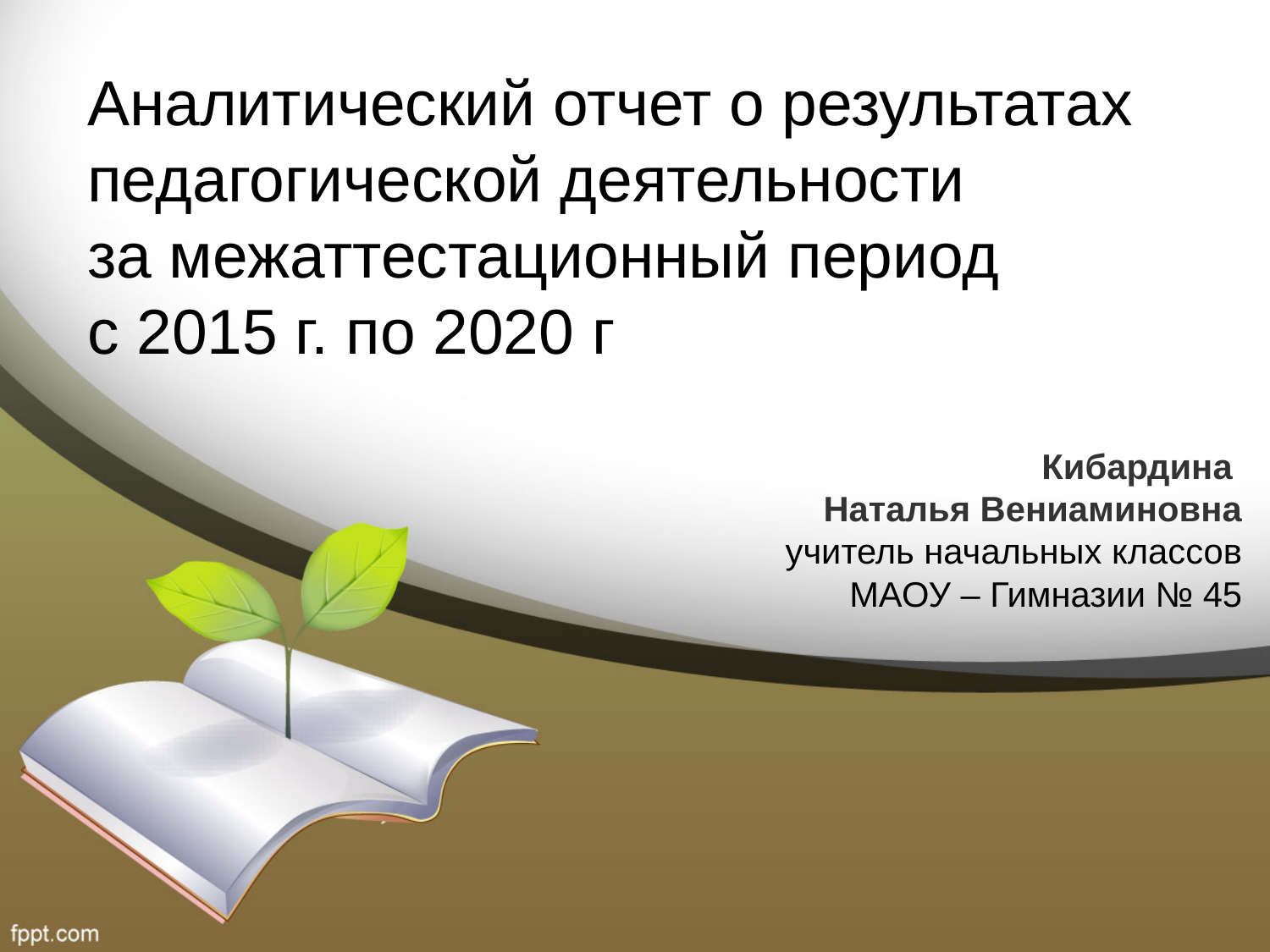

# Кибардина Наталья Вениаминовна учитель начальных классов МАОУ – Гимназии № 45
Аналитический отчет о результатах педагогической деятельности
за межаттестационный период
с 2015 г. по 2020 г